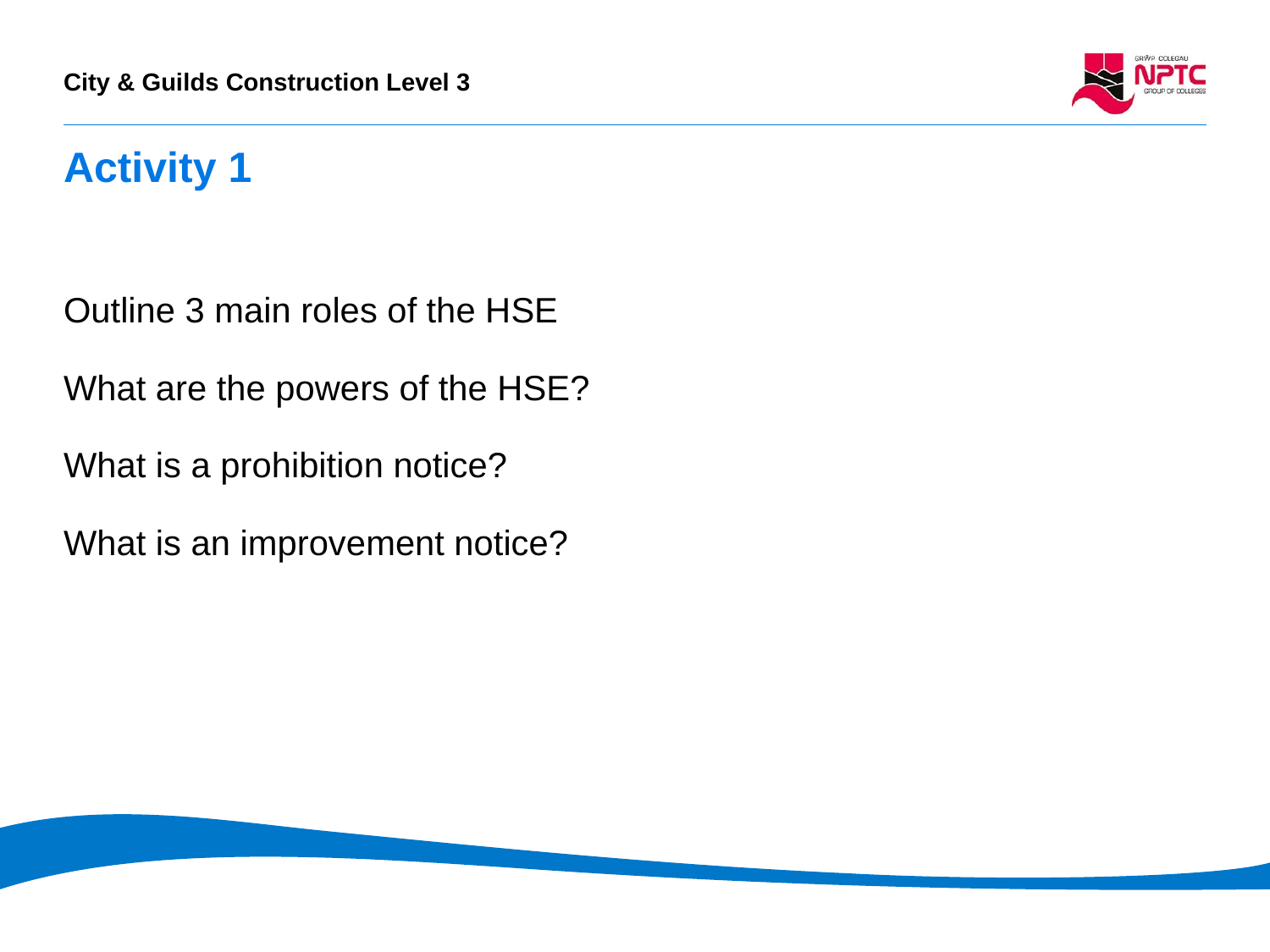

# Activity 1

Outline 3 main roles of the HSE
What are the powers of the HSE?
What is a prohibition notice?
What is an improvement notice?